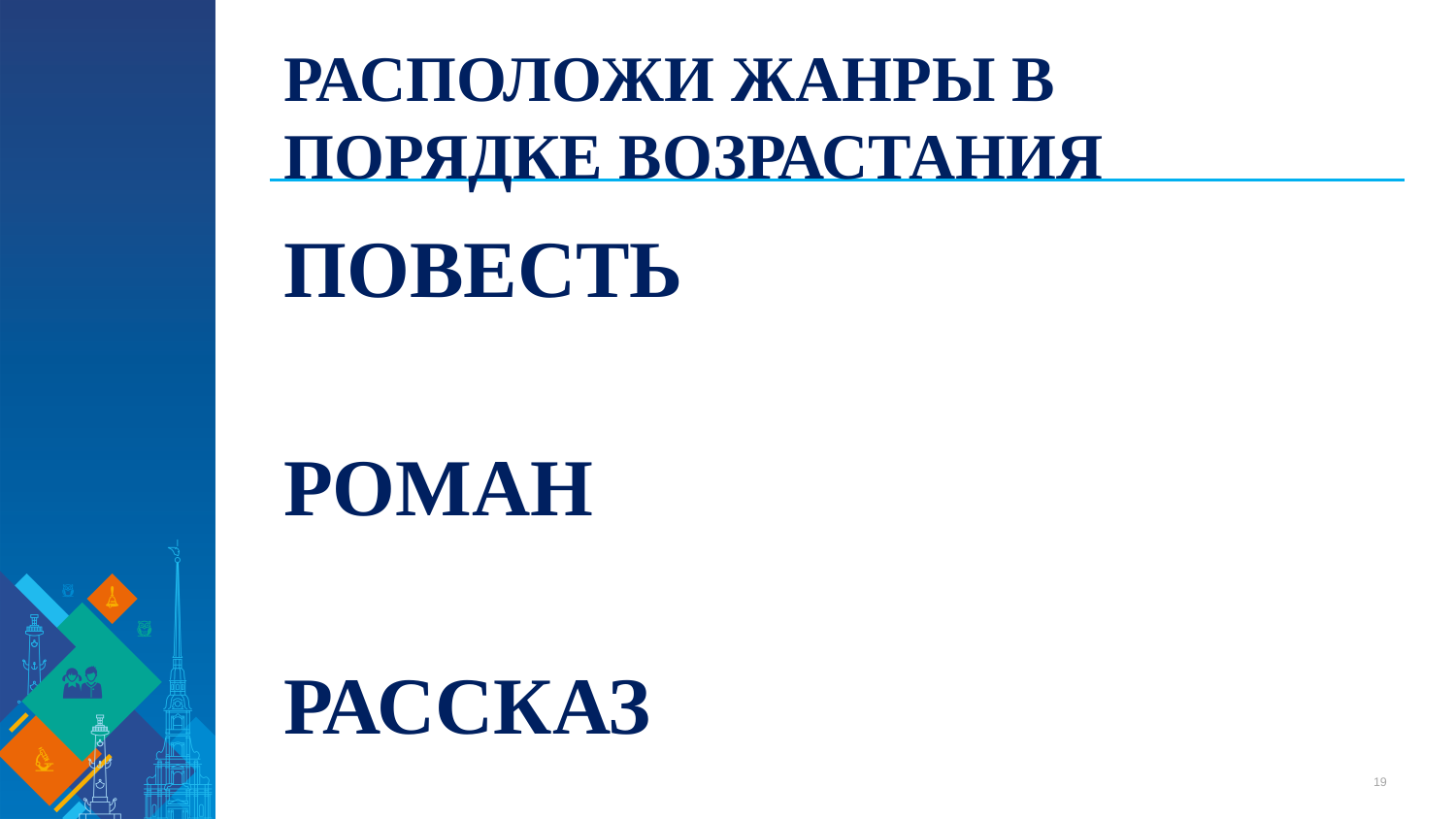

# РАСПОЛОЖИ ЖАНРЫ В ПОРЯДКЕ ВОЗРАСТАНИЯ
ПОВЕСТЬ

РОМАН

РАССКАЗ
19